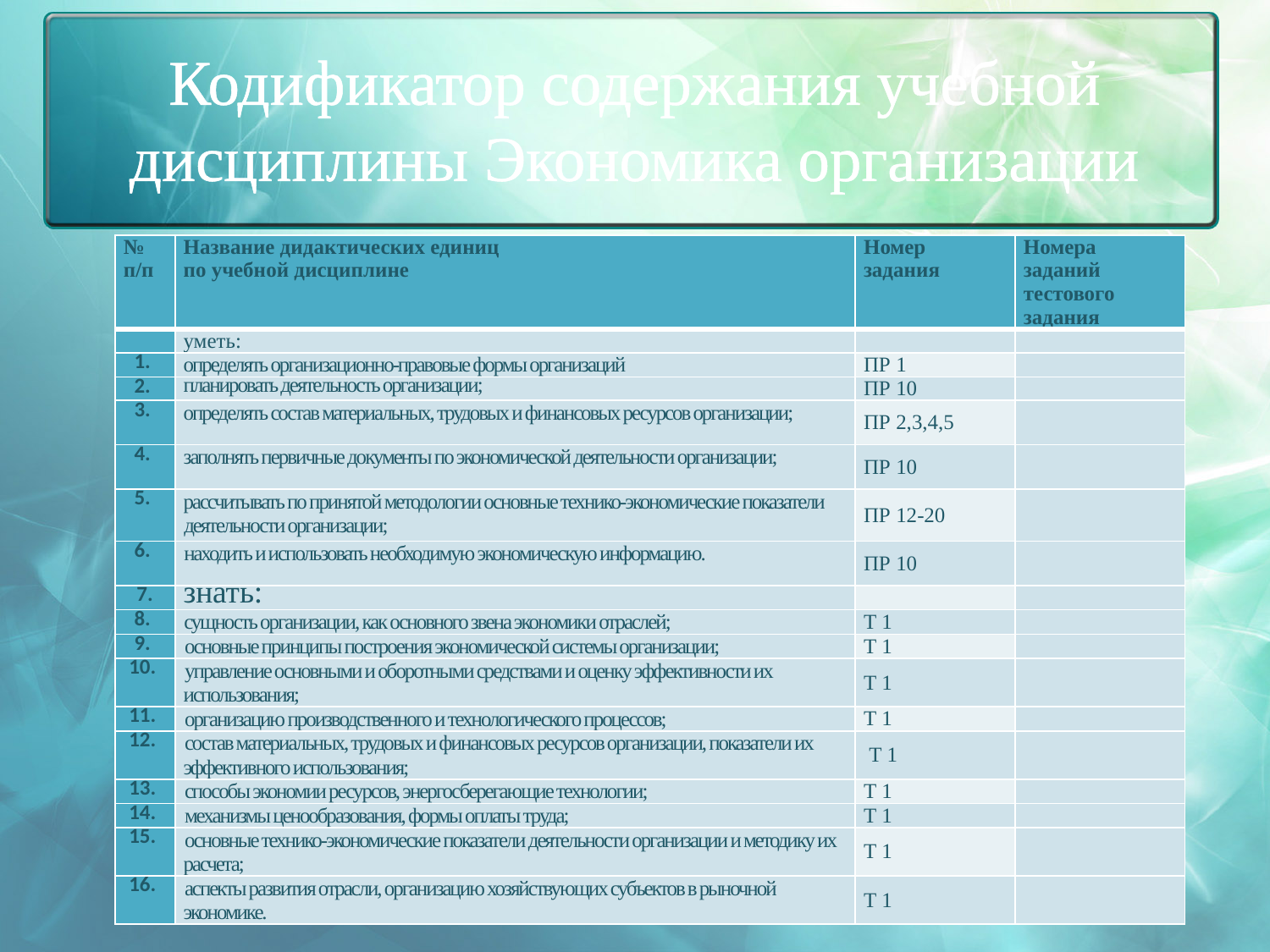

# Кодификатор содержания учебной дисциплины Экономика организации
| № п/п | Название дидактических единиц по учебной дисциплине | Номер задания | Номера заданий тестового задания |
| --- | --- | --- | --- |
|  | уметь: |  |  |
| 1. | определять организационно-правовые формы организаций | ПР 1 |  |
| 2. | планировать деятельность организации; | ПР 10 |  |
| 3. | определять состав материальных, трудовых и финансовых ресурсов организации; | ПР 2,3,4,5 |  |
| 4. | заполнять первичные документы по экономической деятельности организации; | ПР 10 |  |
| 5. | рассчитывать по принятой методологии основные технико-экономические показатели деятельности организации; | ПР 12-20 |  |
| 6. | находить и использовать необходимую экономическую информацию. | ПР 10 |  |
| 7. | знать: |  |  |
| 8. | сущность организации, как основного звена экономики отраслей; | Т 1 |  |
| 9. | основные принципы построения экономической системы организации; | Т 1 |  |
| 10. | управление основными и оборотными средствами и оценку эффективности их использования; | Т 1 |  |
| 11. | организацию производственного и технологического процессов; | Т 1 |  |
| 12. | состав материальных, трудовых и финансовых ресурсов организации, показатели их эффективного использования; | Т 1 |  |
| 13. | способы экономии ресурсов, энергосберегающие технологии; | Т 1 |  |
| 14. | механизмы ценообразования, формы оплаты труда; | Т 1 |  |
| 15. | основные технико-экономические показатели деятельности организации и методику их расчета; | Т 1 |  |
| 16. | аспекты развития отрасли, организацию хозяйствующих субъектов в рыночной экономике. | Т 1 |  |